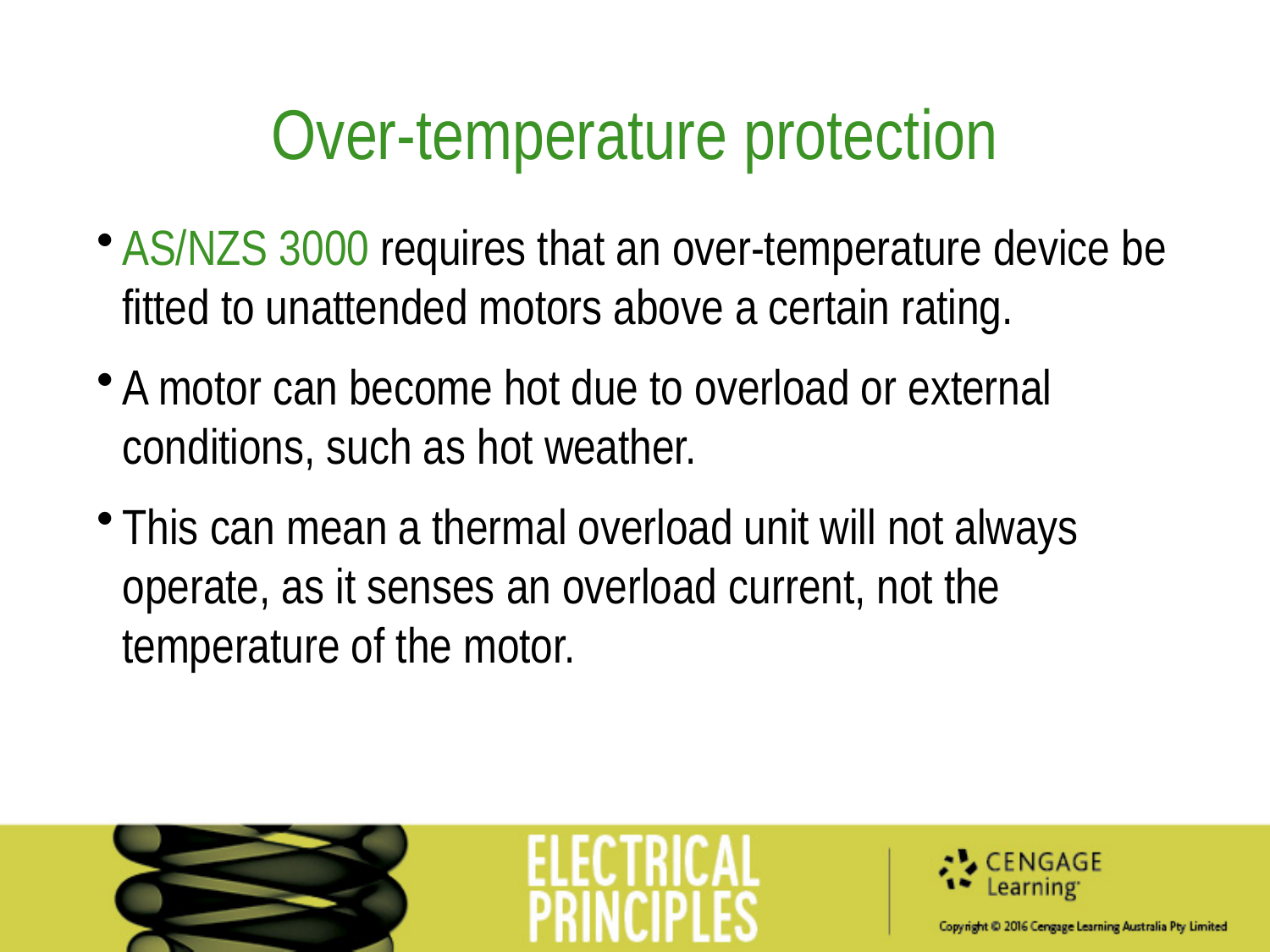

Over-temperature protection

AS/NZS 3000 requires that an over-temperature device be fitted to unattended motors above a certain rating.
A motor can become hot due to overload or external conditions, such as hot weather.
This can mean a thermal overload unit will not always operate, as it senses an overload current, not the temperature of the motor.